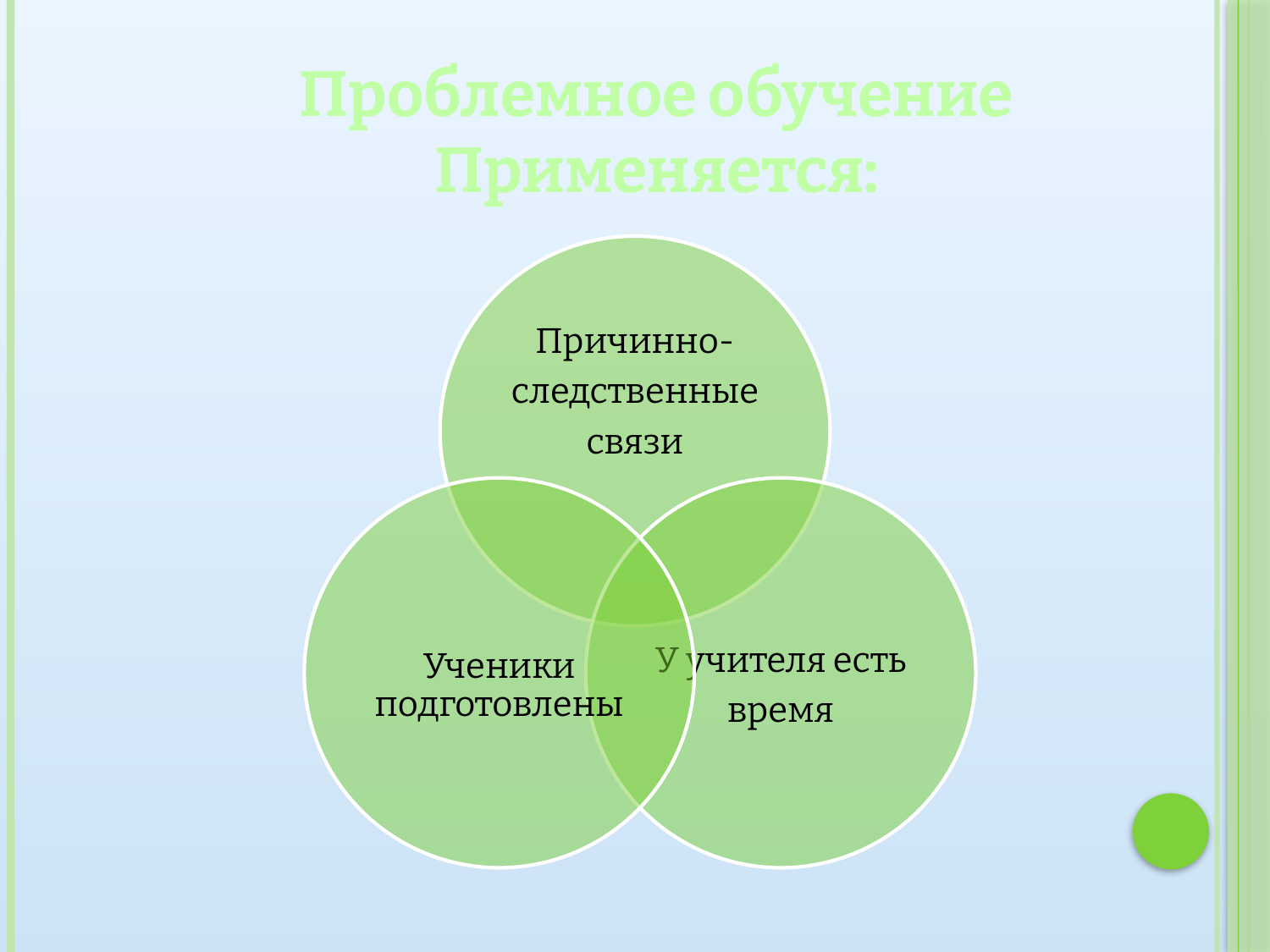

Проблемное обучение
Применяется:
Причинно-
следственные
связи
У учителя есть
время
Ученики подготовлены